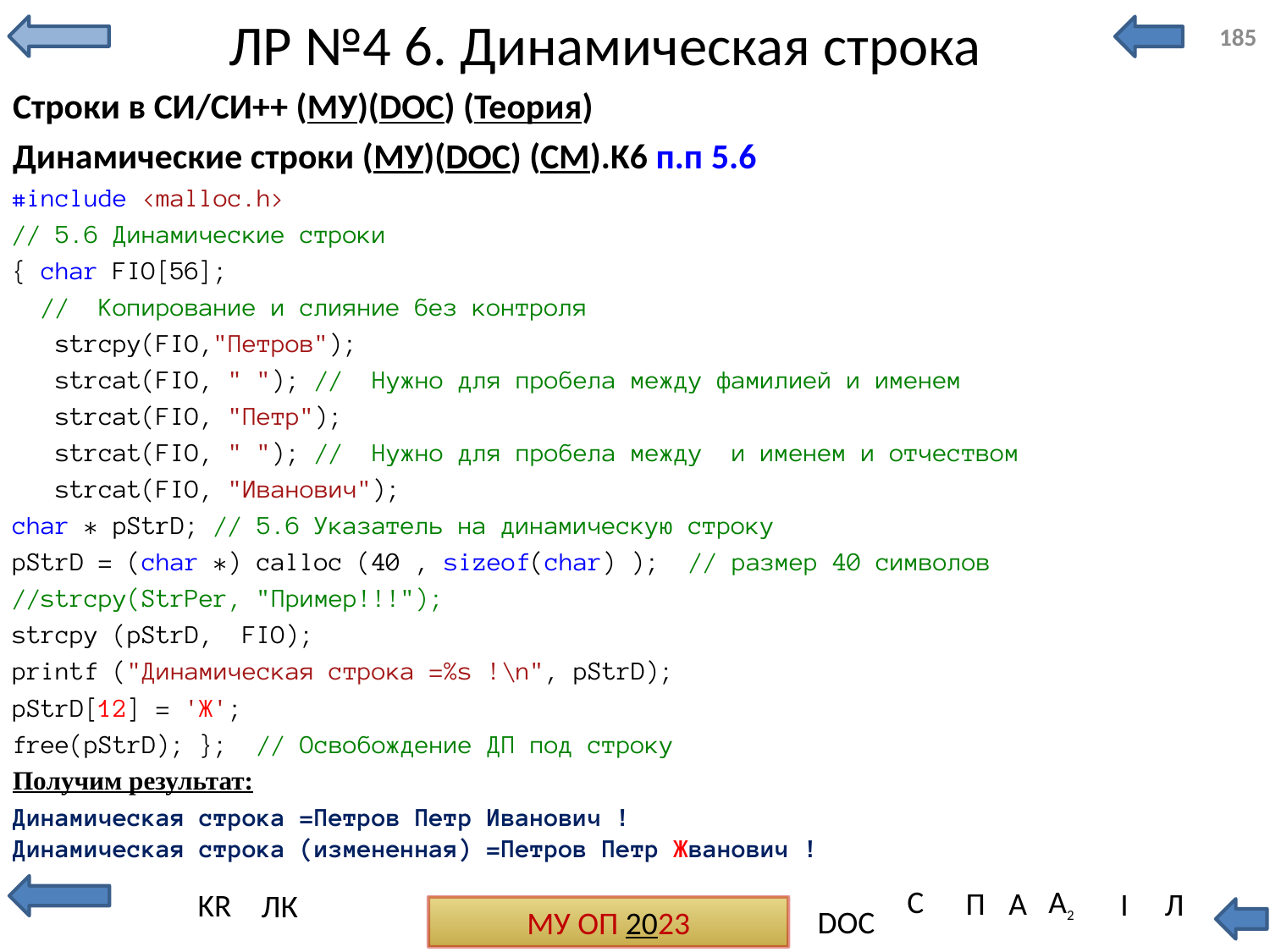

# ЛР №4 6. Динамическая строка
185
Строки в СИ/СИ++ (МУ)(DOC) (Теория)
Динамические строки (МУ)(DOC) (СМ).K6 п.п 5.6
#include <malloc.h>
// 5.6 Динамические строки
{ char FIO[56];
  //  Копирование и слияние без контроля
   strcpy(FIO,"Петров");
   strcat(FIO, " "); //  Нужно для пробела между фамилией и именем
   strcat(FIO, "Петр");
   strcat(FIO, " "); //  Нужно для пробела между  и именем и отчеством
   strcat(FIO, "Иванович");
char * pStrD; // 5.6 Указатель на динамическую строку
pStrD = (char *) calloc (40 , sizeof(char) );  // размер 40 символов
//strcpy(StrPer, "Пример!!!");
strcpy (pStrD,  FIO);
printf ("Динамическая строка =%s !\n", pStrD);
pStrD[12] = 'Ж';
free(pStrD); };  // Освобождение ДП под строку
Получим результат:
Динамическая строка =Петров Петр Иванович !
Динамическая строка (измененная) =Петров Петр Жванович !